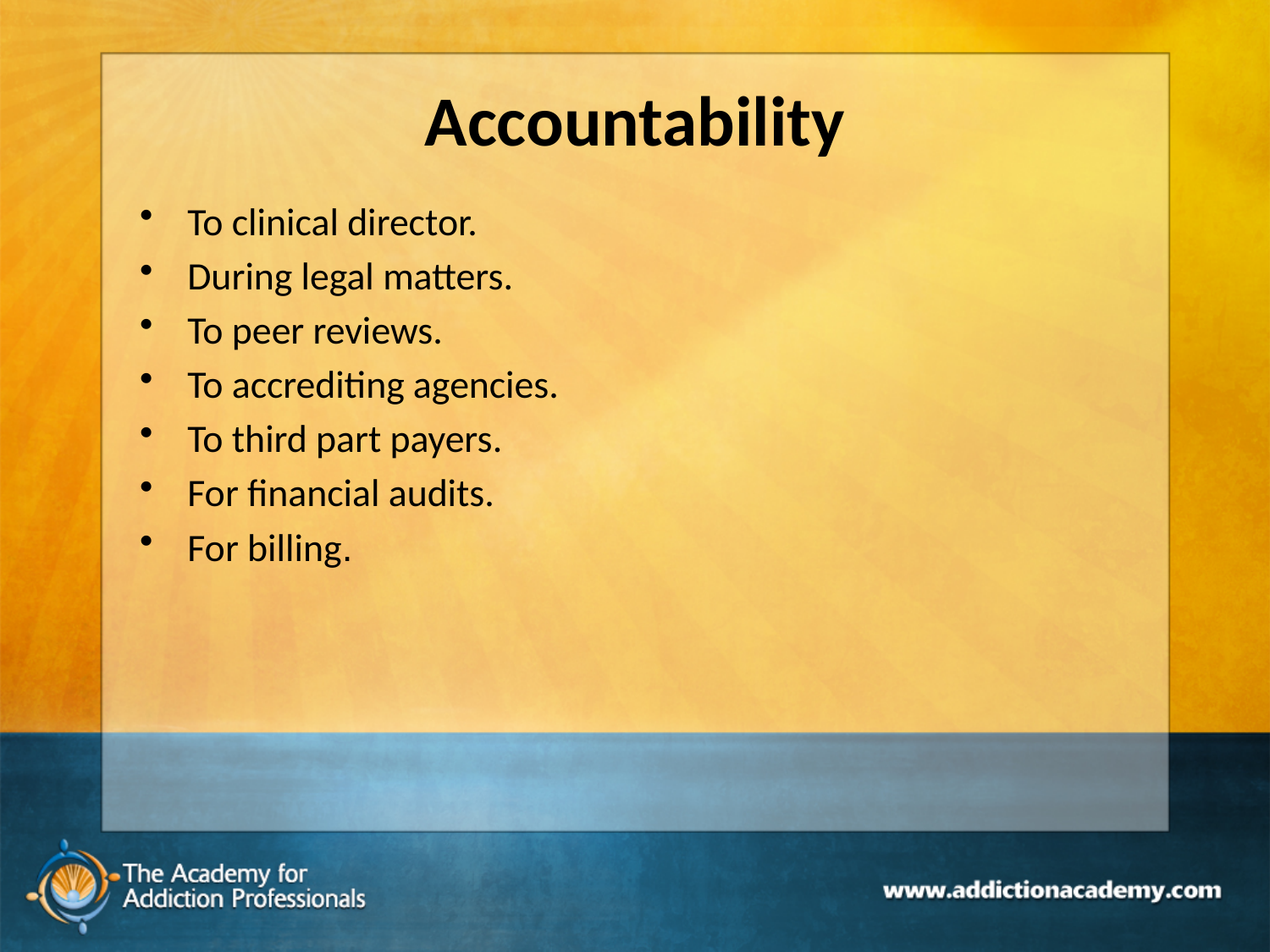

# Accountability
To clinical director.
During legal matters.
To peer reviews.
To accrediting agencies.
To third part payers.
For financial audits.
For billing.